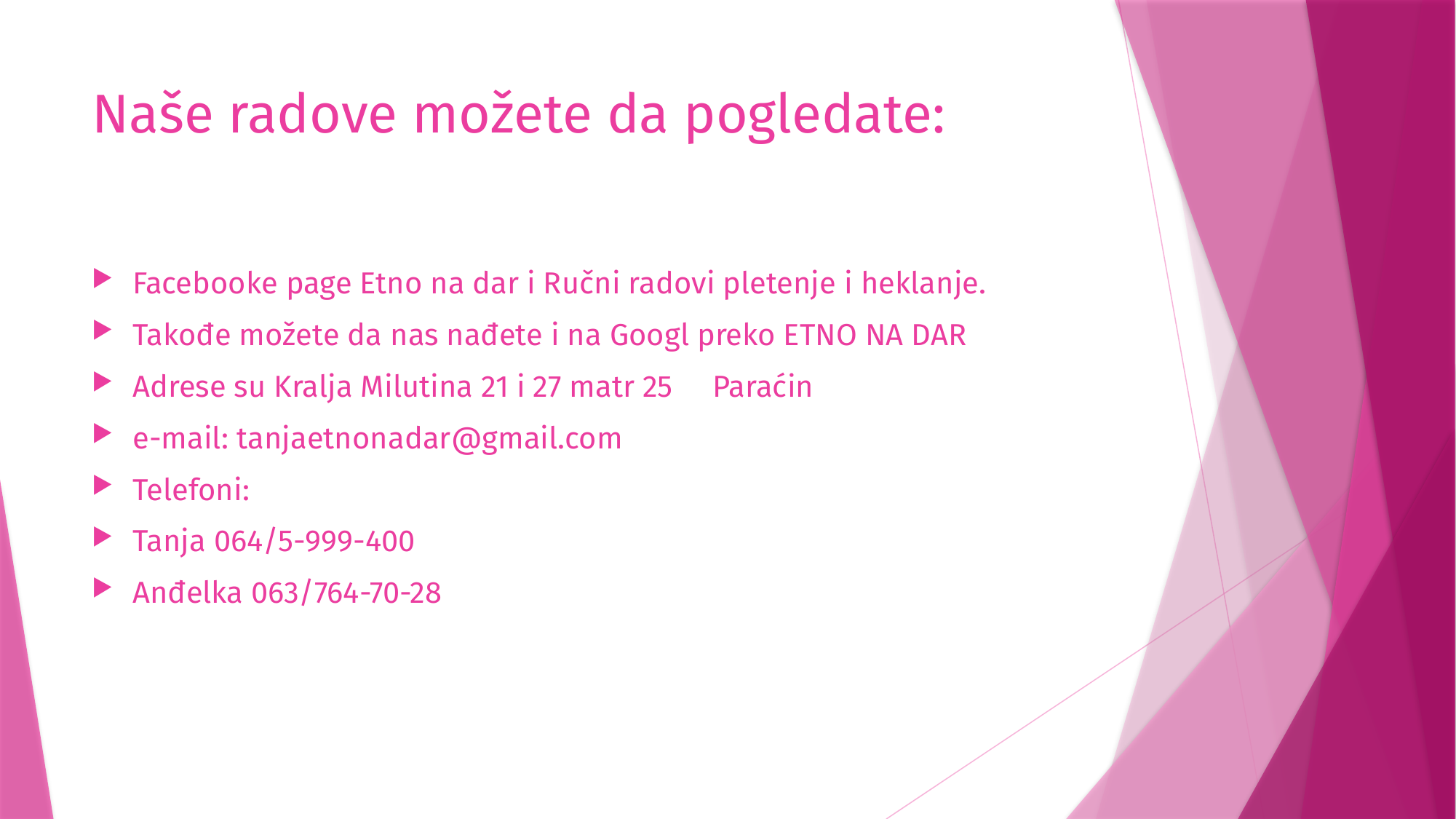

# Naše radove možete da pogledate:
Facebooke page Etno na dar i Ručni radovi pletenje i heklanje.
Takođe možete da nas nađete i na Googl preko ETNO NA DAR
Adrese su Kralja Milutina 21 i 27 matr 25     Paraćin
e-mail: tanjaetnonadar@gmail.com
Telefoni:
Tanja 064/5-999-400
Anđelka 063/764-70-28